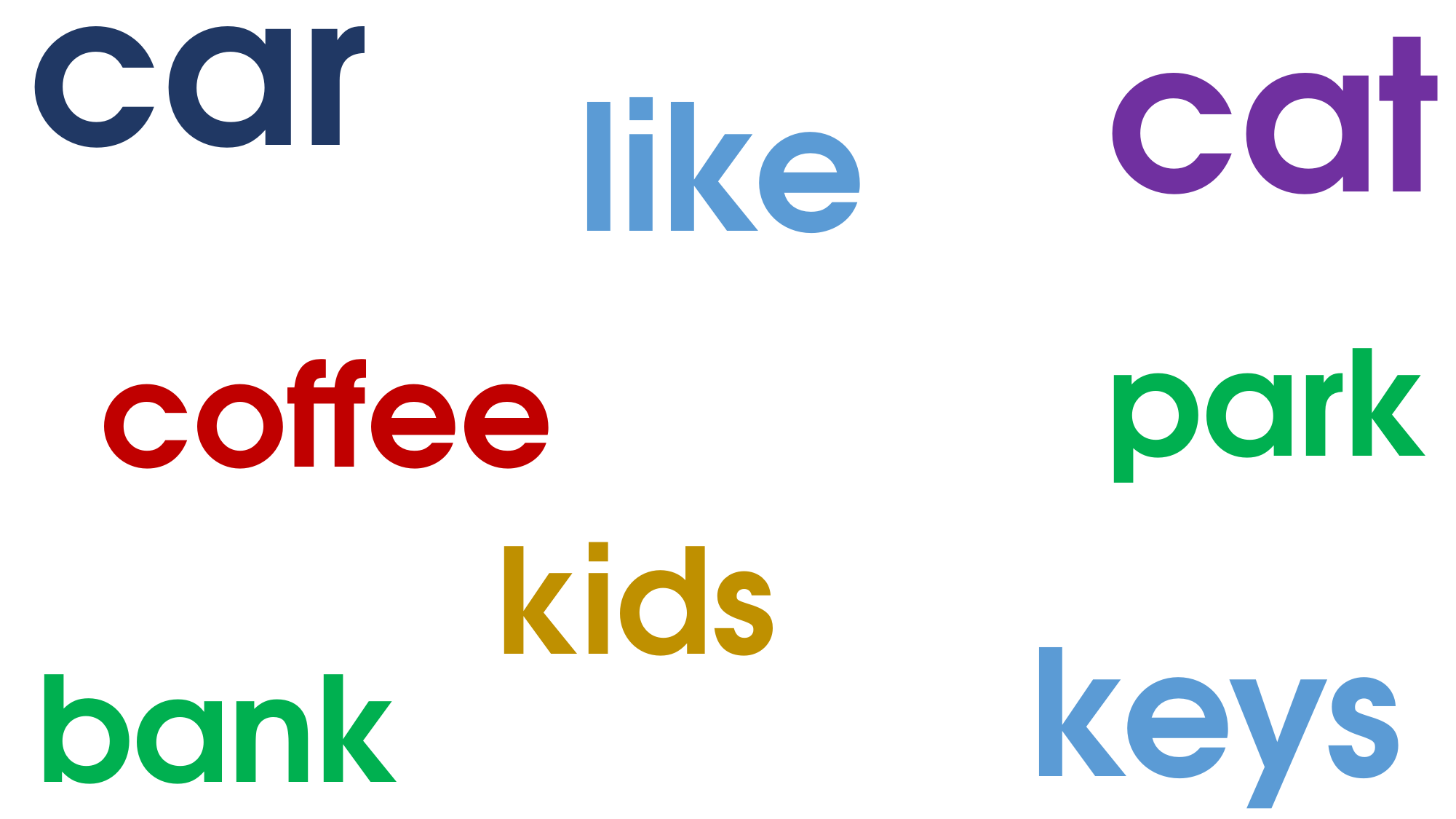

car
cat
like
park
coffee
kids
keys
bank